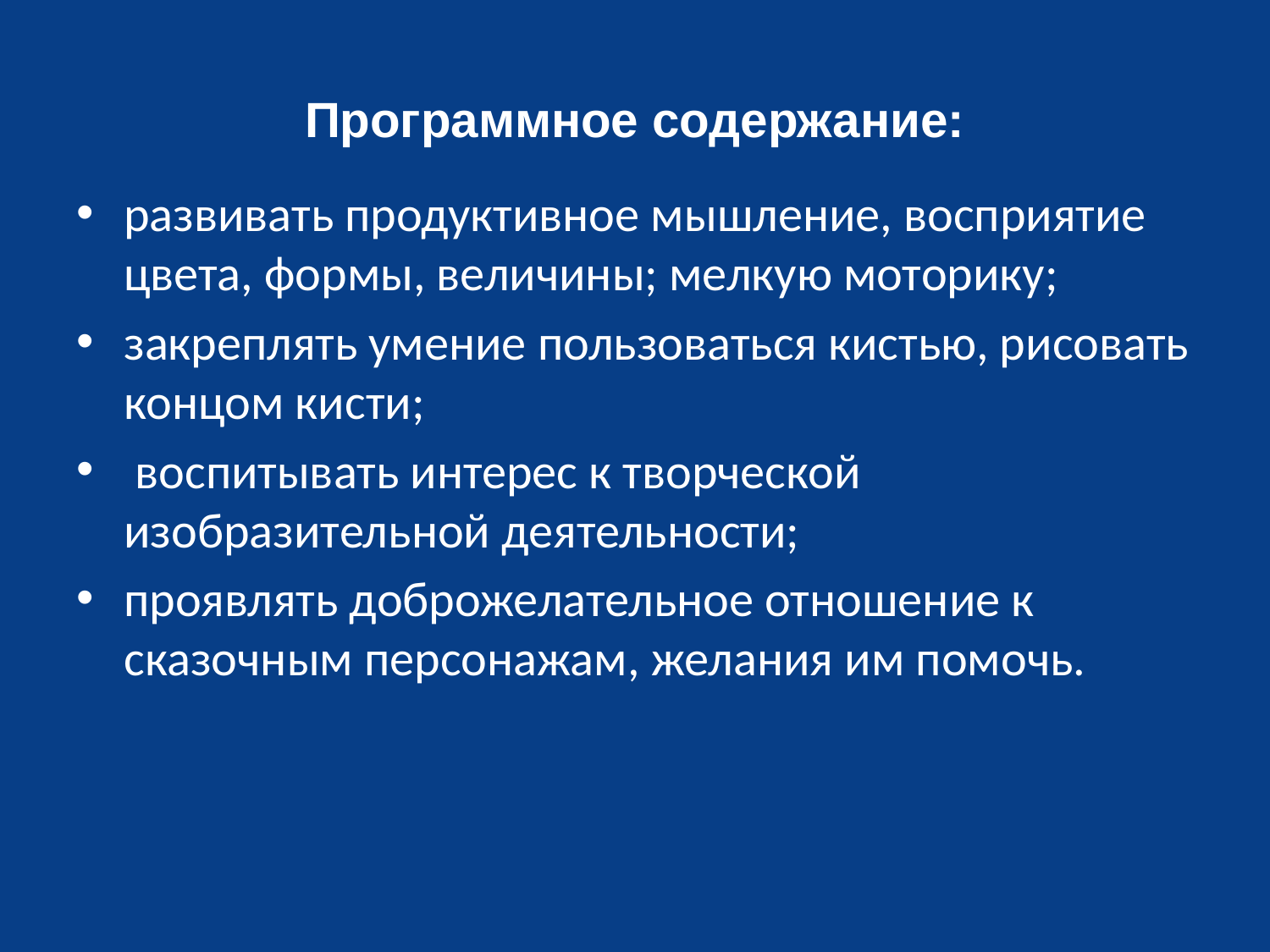

# Программное содержание:
развивать продуктивное мышление, восприятие цвета, формы, величины; мелкую моторику;
закреплять умение пользоваться кистью, рисовать концом кисти;
 воспитывать интерес к творческой изобразительной деятельности;
проявлять доброжелательное отношение к сказочным персонажам, желания им помочь.